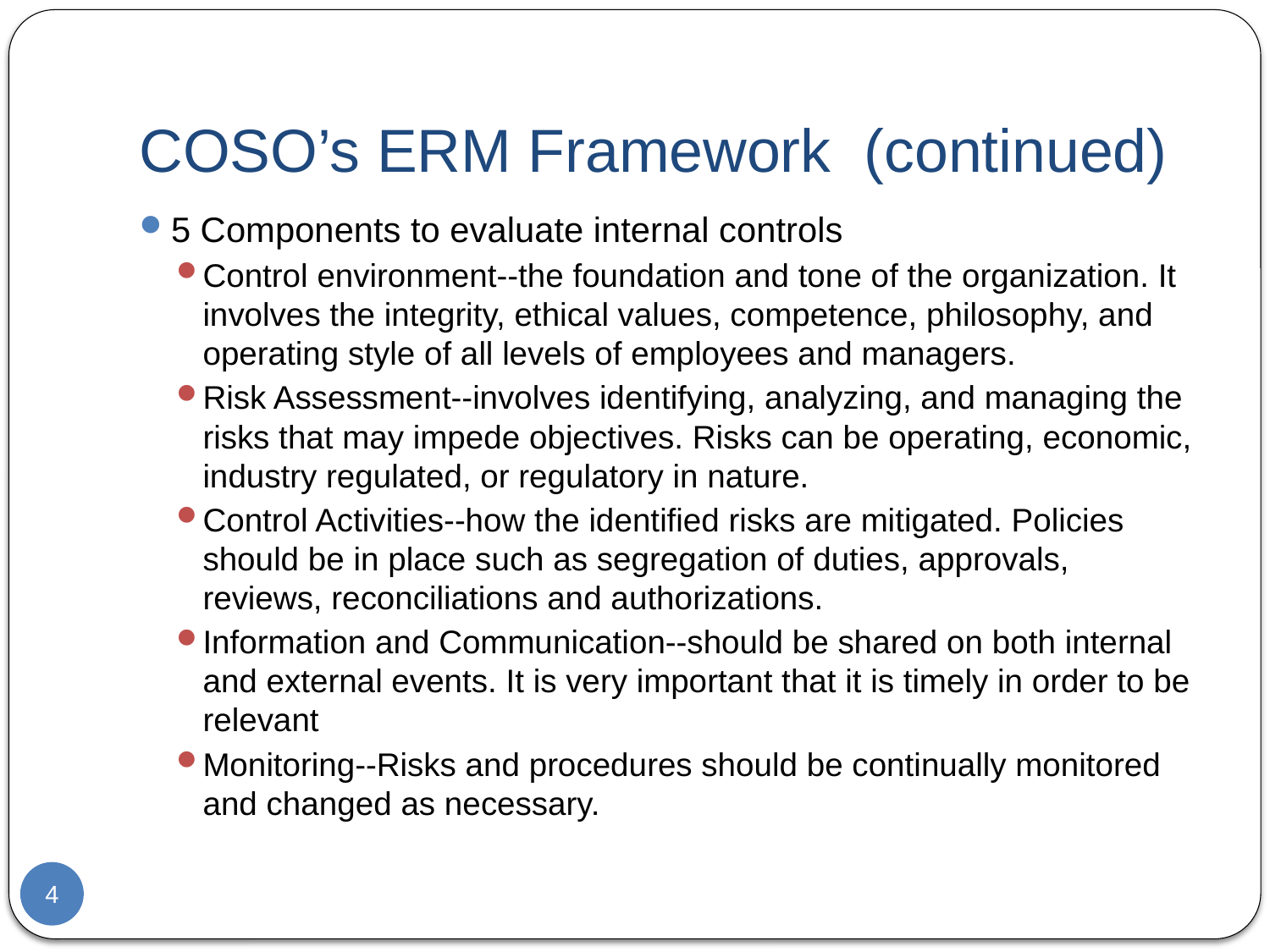

# COSO’s ERM Framework  (continued)
5 Components to evaluate internal controls
Control environment--the foundation and tone of the organization. It involves the integrity, ethical values, competence, philosophy, and operating style of all levels of employees and managers.
Risk Assessment--involves identifying, analyzing, and managing the risks that may impede objectives. Risks can be operating, economic, industry regulated, or regulatory in nature.
Control Activities--how the identified risks are mitigated. Policies should be in place such as segregation of duties, approvals, reviews, reconciliations and authorizations.
Information and Communication--should be shared on both internal and external events. It is very important that it is timely in order to be relevant
Monitoring--Risks and procedures should be continually monitored and changed as necessary.

4